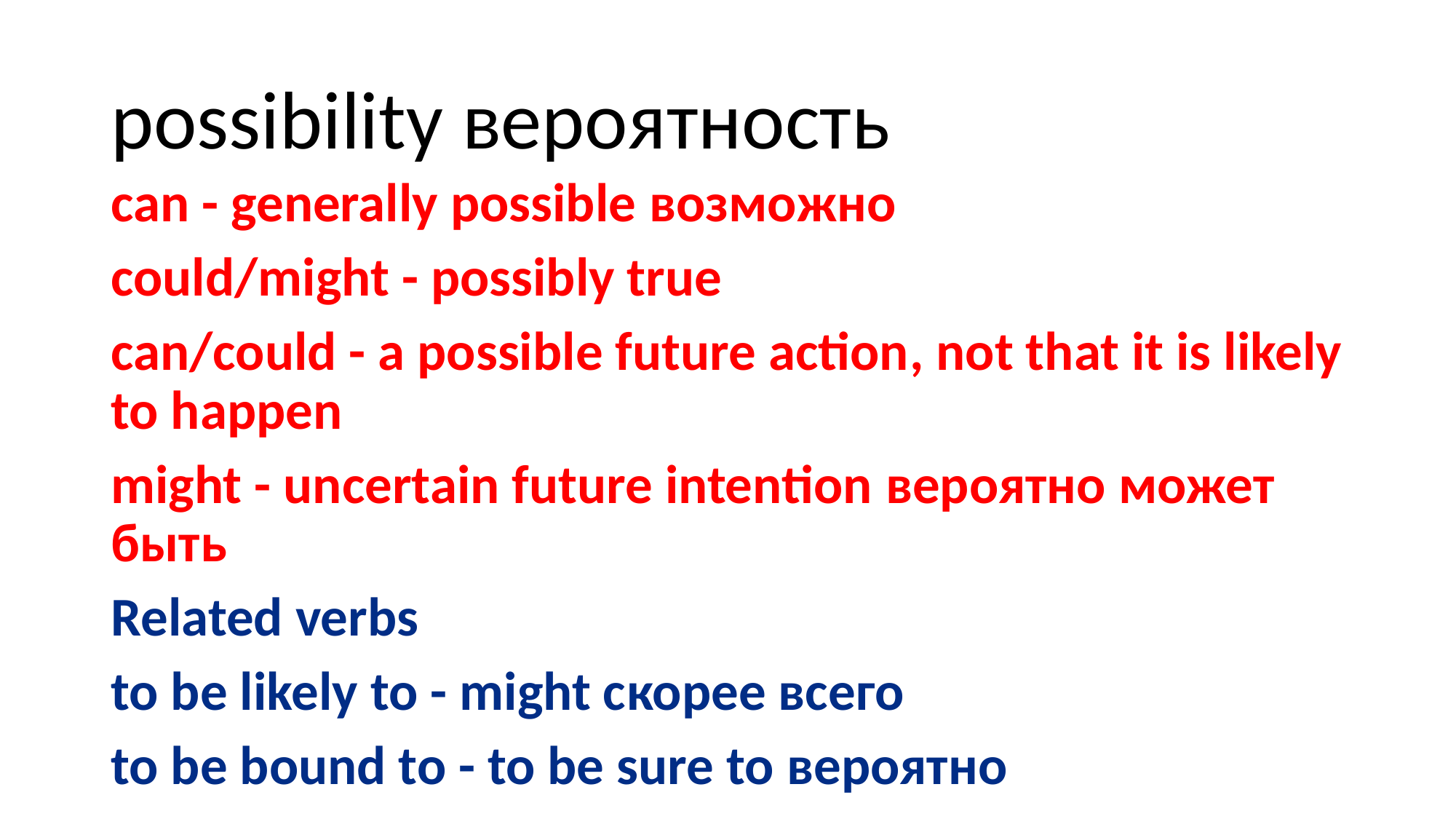

# possibility вероятность
can - generally possible возможно
could/might - possibly true
can/could - a possible future action, not that it is likely to happen
might - uncertain future intention вероятно может быть
Related verbs
to be likely to - might cкорее всего
to be bound to - to be sure to вероятно